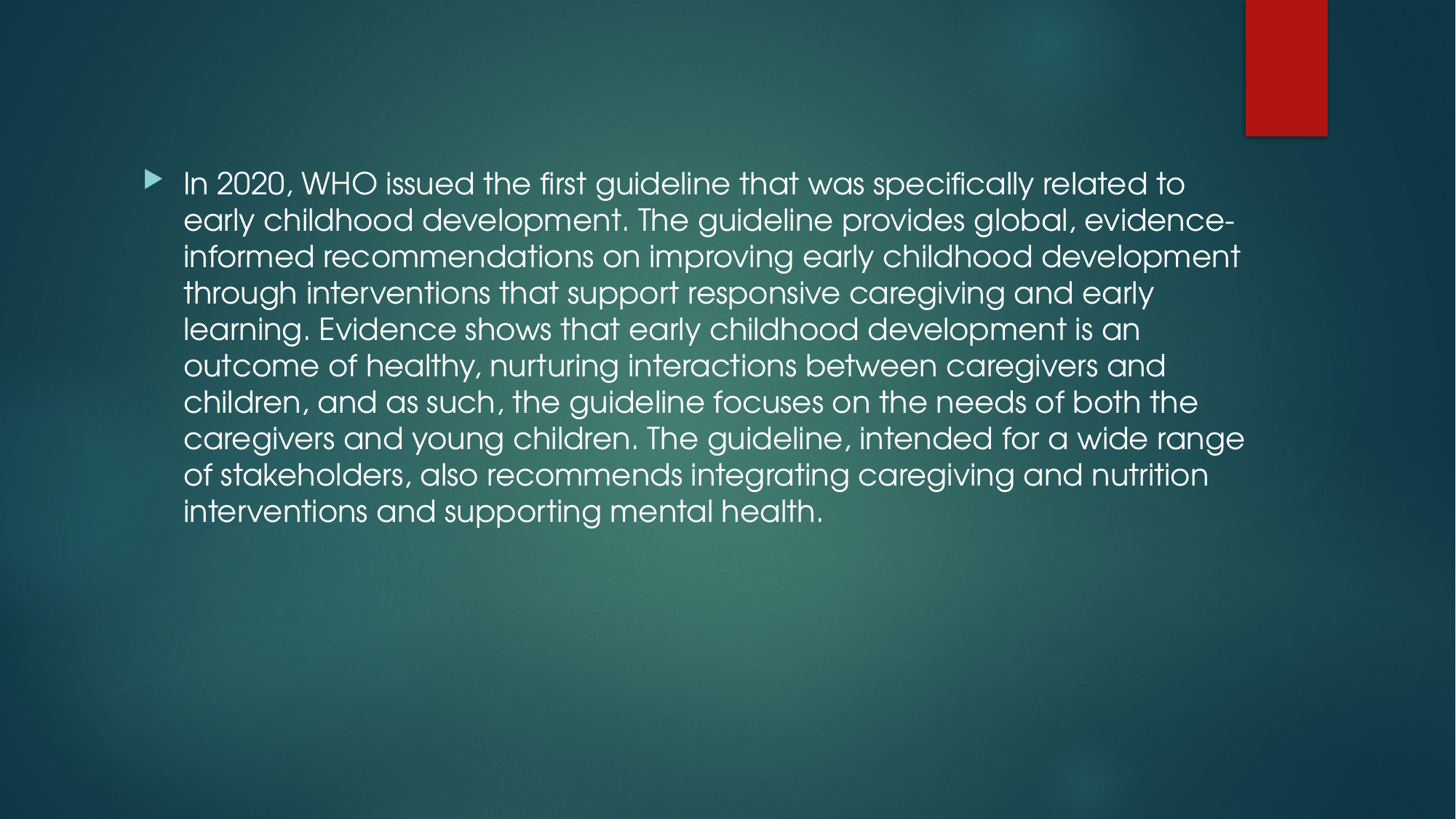

In 2020, WHO issued the first guideline that was specifically related to early childhood development. The guideline provides global, evidence-informed recommendations on improving early childhood development through interventions that support responsive caregiving and early learning. Evidence shows that early childhood development is an outcome of healthy, nurturing interactions between caregivers and children, and as such, the guideline focuses on the needs of both the caregivers and young children. The guideline, intended for a wide range of stakeholders, also recommends integrating caregiving and nutrition interventions and supporting mental health.